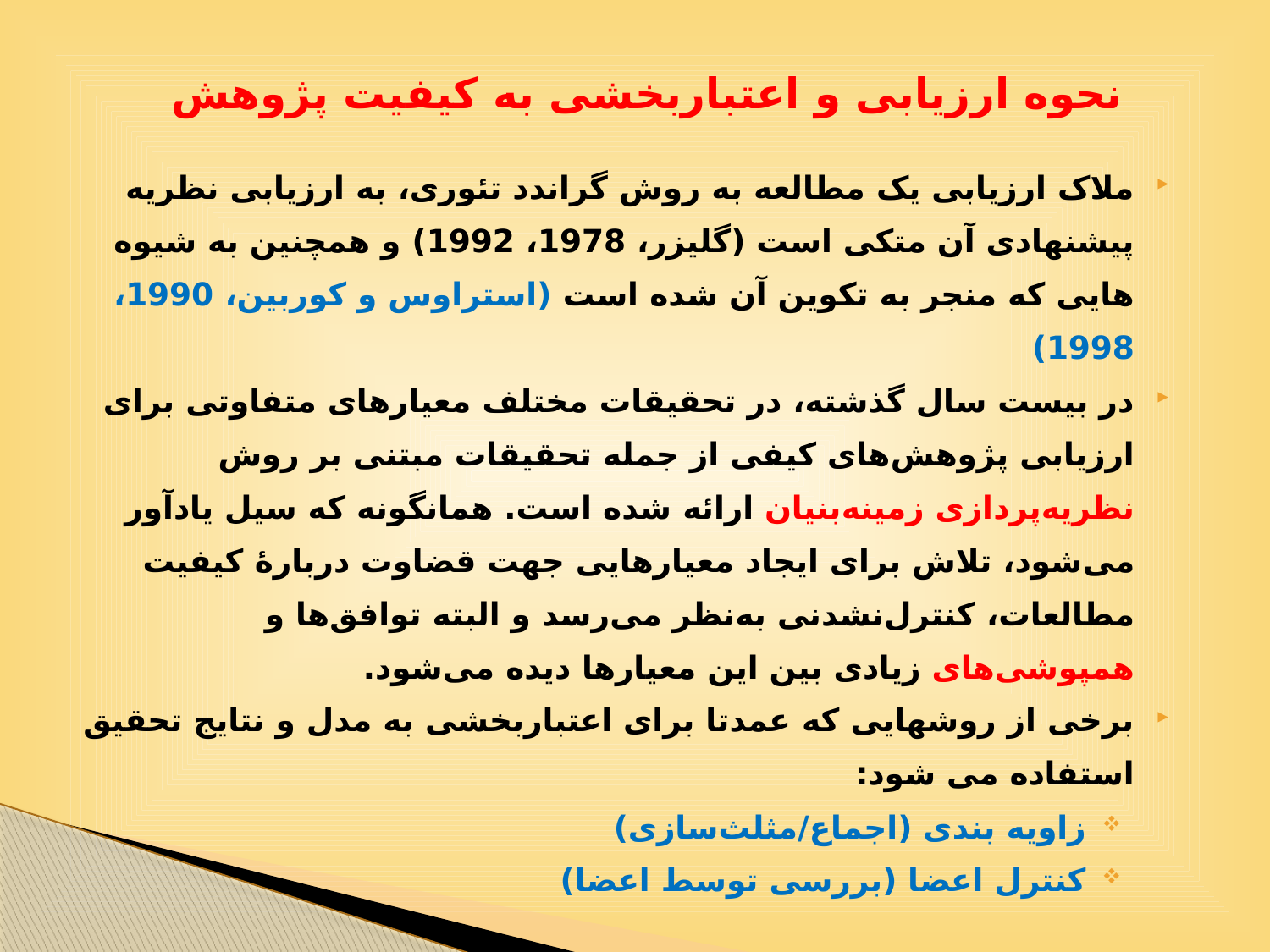

# نحوه ارزیابی و اعتباربخشی به کیفیت پژوهش
ملاک ارزیابی یک مطالعه به روش گراندد تئوری، به ارزیابی نظریه پیشنهادی آن متکی است (گلیزر، 1978، 1992) و همچنین به شیوه هایی که منجر به تکوین آن شده است (استراوس و کوربین، 1990، 1998)
در بیست سال گذشته، در تحقیقات مختلف معیارهای متفاوتی برای ارزیابی پژوهش‌های کیفی از جمله تحقیقات مبتنی بر روش نظریه‌پردازی زمینه‌‌بنیان ارائه شده است. همانگونه که سیل یادآور می‌شود، تلاش برای ایجاد معیارهایی جهت قضاوت دربارۀ کیفیت مطالعات، کنترل‌نشدنی به‌نظر می‌رسد و البته توافق‌ها و همپوشی‌های زیادی بین این معیارها دیده می‌شود.
برخی از روشهایی که عمدتا برای اعتباربخشی به مدل و نتایج تحقیق استفاده می شود:
زاویه بندی (اجماع/مثلث‌سازی)
کنترل اعضا (بررسی توسط اعضا)